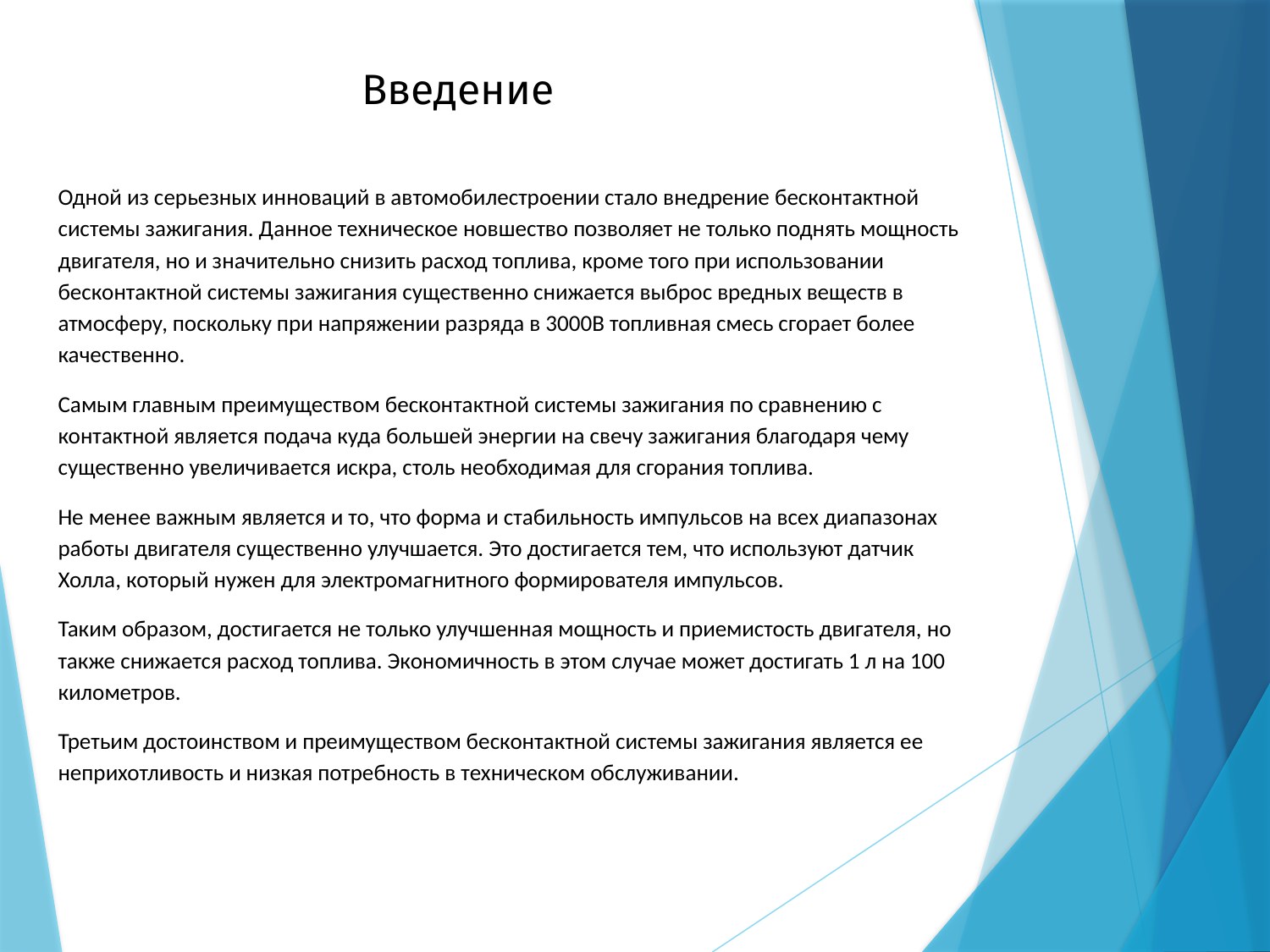

Введение
Одной из серьезных инноваций в автомобилестроении стало внедрение бес­кон­такт­ной системы зажигания. Данное техническое новшество позволяет не только поднять мощность двигателя, но и значительно снизить расход топлива, кроме того при ис­поль­зо­ва­нии бесконтактной системы зажигания существенно снижается выброс вредных веществ в атмосферу, поскольку при напряжении разряда в 3000В топливная смесь сгорает более качественно.
Самым главным преимуществом бесконтактной системы зажигания по сравнению с контактной является подача куда большей энергии на свечу зажигания благодаря чему существенно увеличивается искра, столь необходимая для сгорания топлива.
Не менее важным является и то, что форма и стабильность импульсов на всех ди­а­па­зо­нах работы двигателя существенно улучшается. Это достигается тем, что используют датчик Холла, который нужен для электромагнитного формирователя импульсов.
Таким образом, достигается не только улучшенная мощность и приемистость двигателя, но также снижается расход топ­ли­ва. Экономичность в этом случае может достигать 1 л на 100 километров.
Третьим достоинством и преимуществом бесконтактной системы зажигания является ее неприхотливость и низкая потребность в техническом обслуживании.